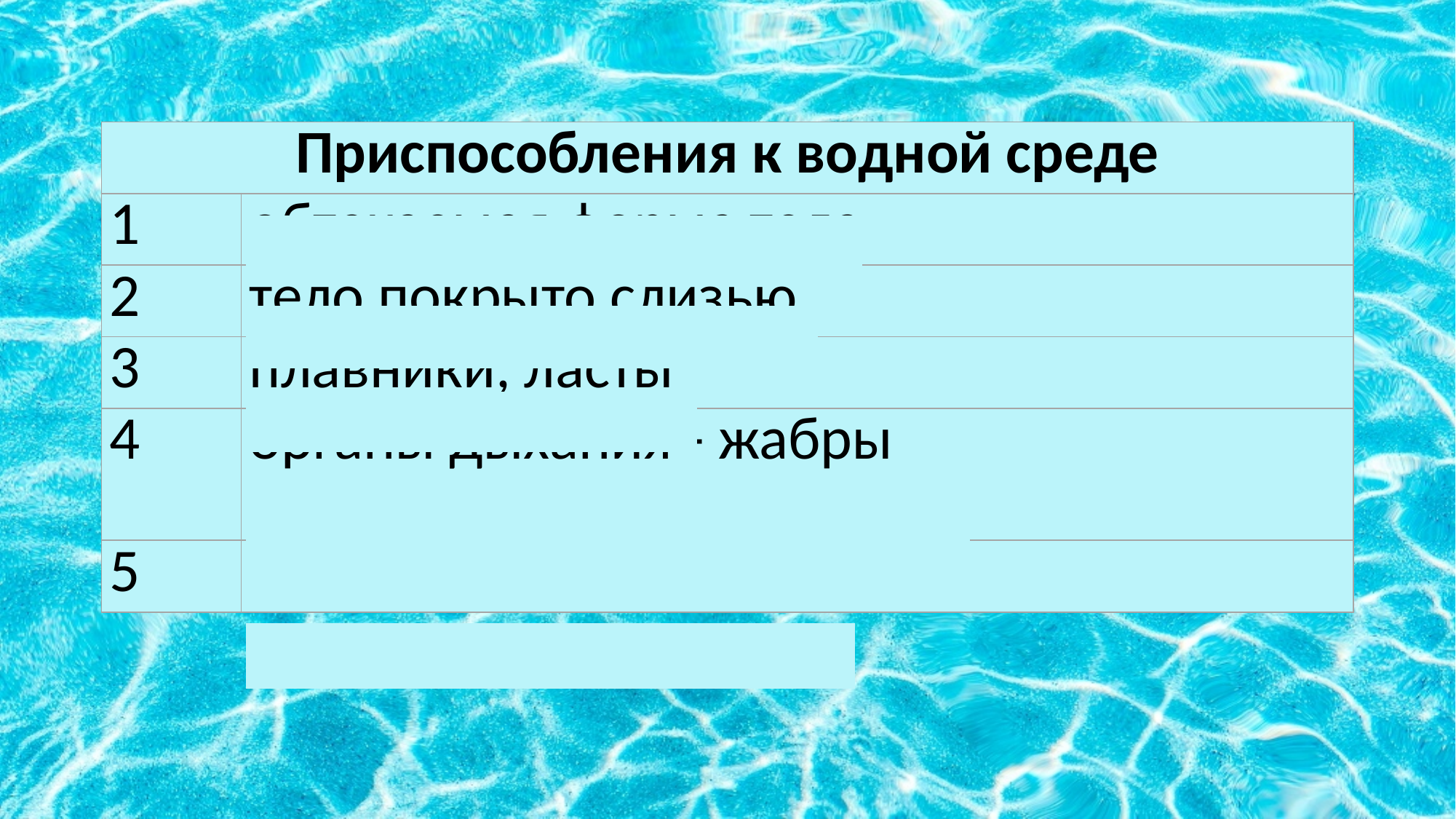

| Приспособления к водной среде |  |
| --- | --- |
| 1 | обтекаемая форма тела |
| 2 | тело покрыто слизью |
| 3 | плавники, ласты |
| 4 | органы дыхания - жабры (легкие - у млекопитающих) |
| 5 | подкожный слой жира |